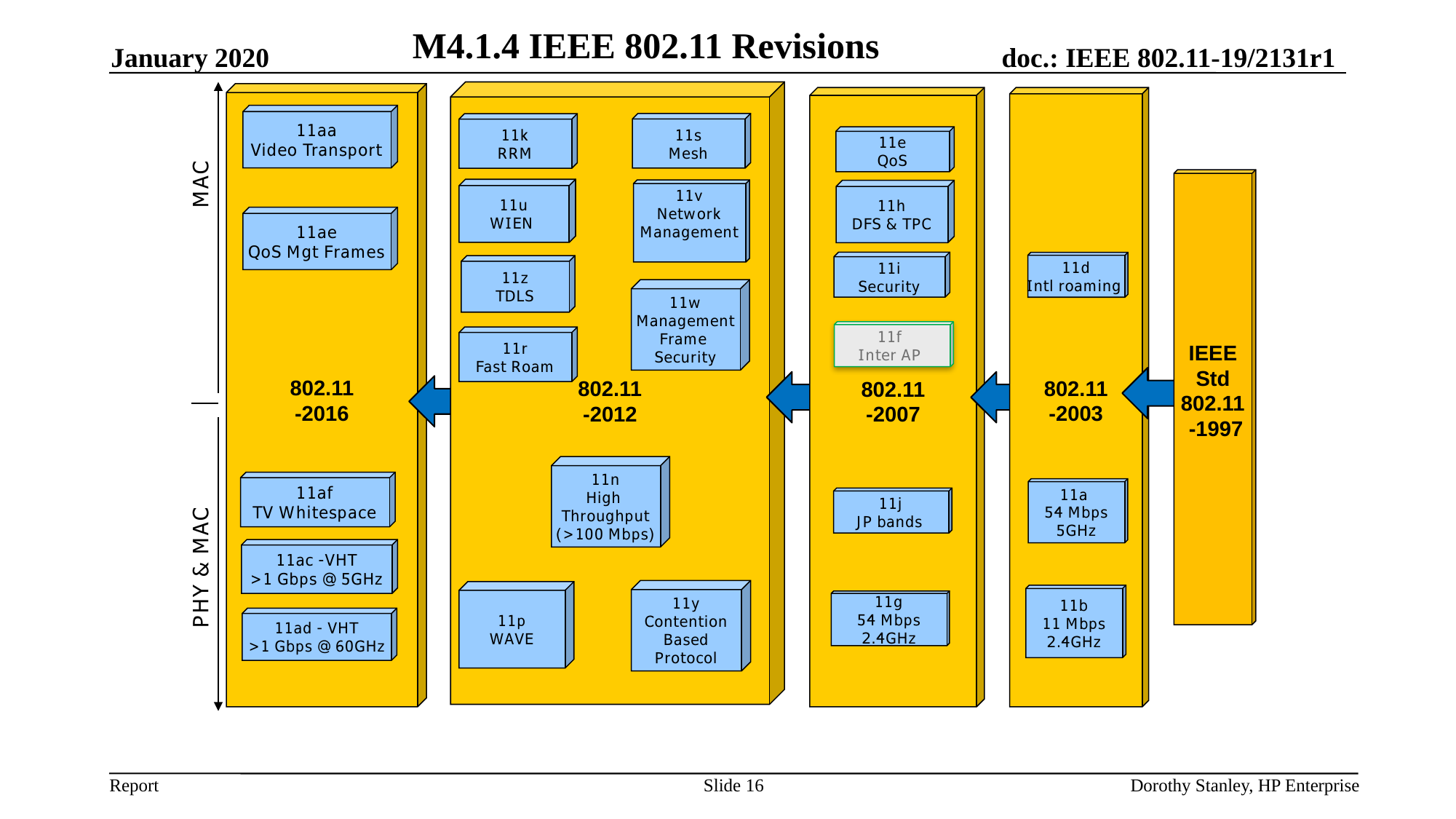

# M4.1.4 IEEE 802.11 Revisions
January 2020
802.11
-2012
11s
Mesh
11k
RRM
11u
WIEN
11v
Network
Management

11z
TDLS
11w
Management
Frame
Security
11r
Fast Roam
11n
High
Throughput
(>100 Mbps)
11y
Contention
Based
Protocol
11p
WAVE
802.11
-2016
11aa
Video Transport
11ae
QoS Mgt Frames
11af
TV Whitespace
11ac -VHT
>1 Gbps @ 5GHz
11ad - VHT
>1 Gbps @ 60GHz
802.11
-2007
11e
QoS
11h
DFS & TPC
11i
Security
11f
Inter AP
11j
JP bands
11g
54 Mbps
2.4GHz
802.11
-2003
11d
Intl roaming
11a
54 Mbps
5GHz
11b
11 Mbps
2.4GHz
MAC
IEEE
Std
802.11
 -1997

PHY & MAC
Slide 16
Dorothy Stanley, HP Enterprise